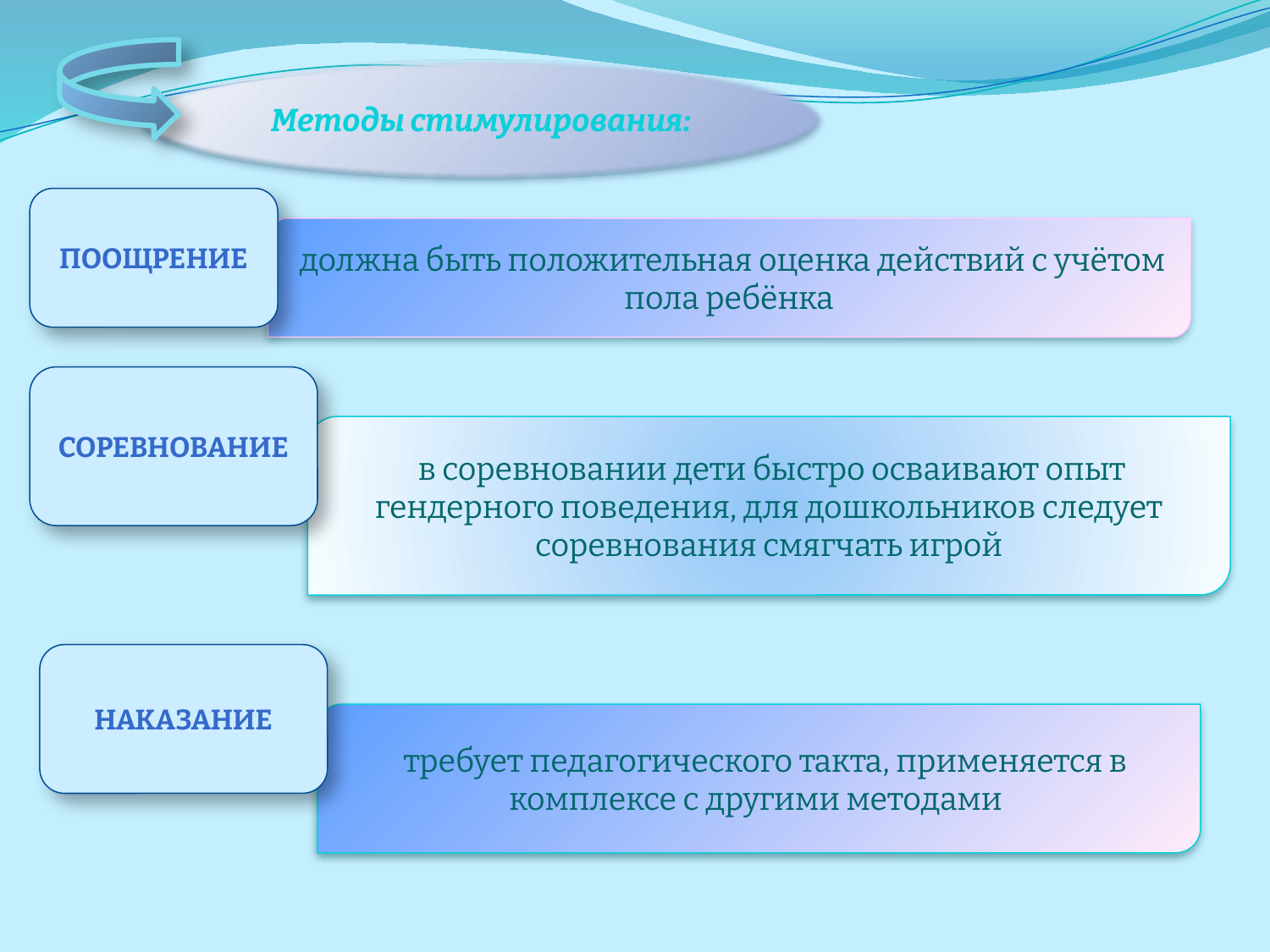

Методы стимулирования:
поощрение

 должна быть положительная оценка действий с учётом пола ребёнка

соревнование

 в соревновании дети быстро осваивают опыт гендерного поведения, для дошкольников следует соревнования смягчать игрой

наказание

  требует педагогического такта, применяется в комплексе с другими методами